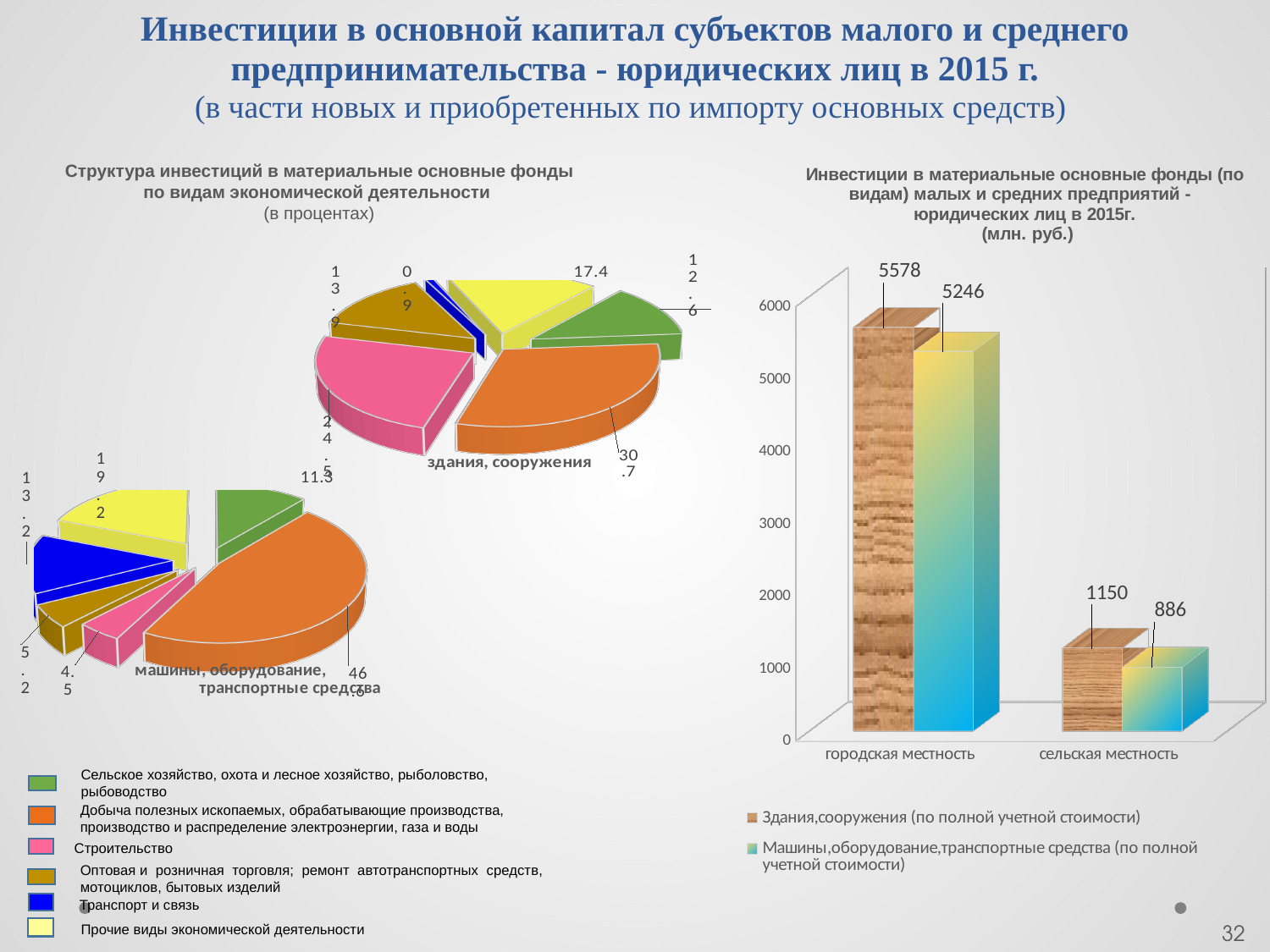

Инвестиции в основной капитал субъектов малого и среднего предпринимательства - юридических лиц в 2015 г.
(в части новых и приобретенных по импорту основных средств)
Структура инвестиций в материальные основные фонды
по видам экономической деятельности
(в процентах)

[unsupported chart]

[unsupported chart]

[unsupported chart]

Сельское хозяйство, охота и лесное хозяйство, рыболовство, рыбоводство

Добыча полезных ископаемых, обрабатывающие производства, производство и распределение электроэнергии, газа и воды
Строительство
Оптовая и  розничная  торговля;  ремонт  автотранспортных  средств, мотоциклов, бытовых изделий
Транспорт и связь
Прочие виды экономической деятельности
32